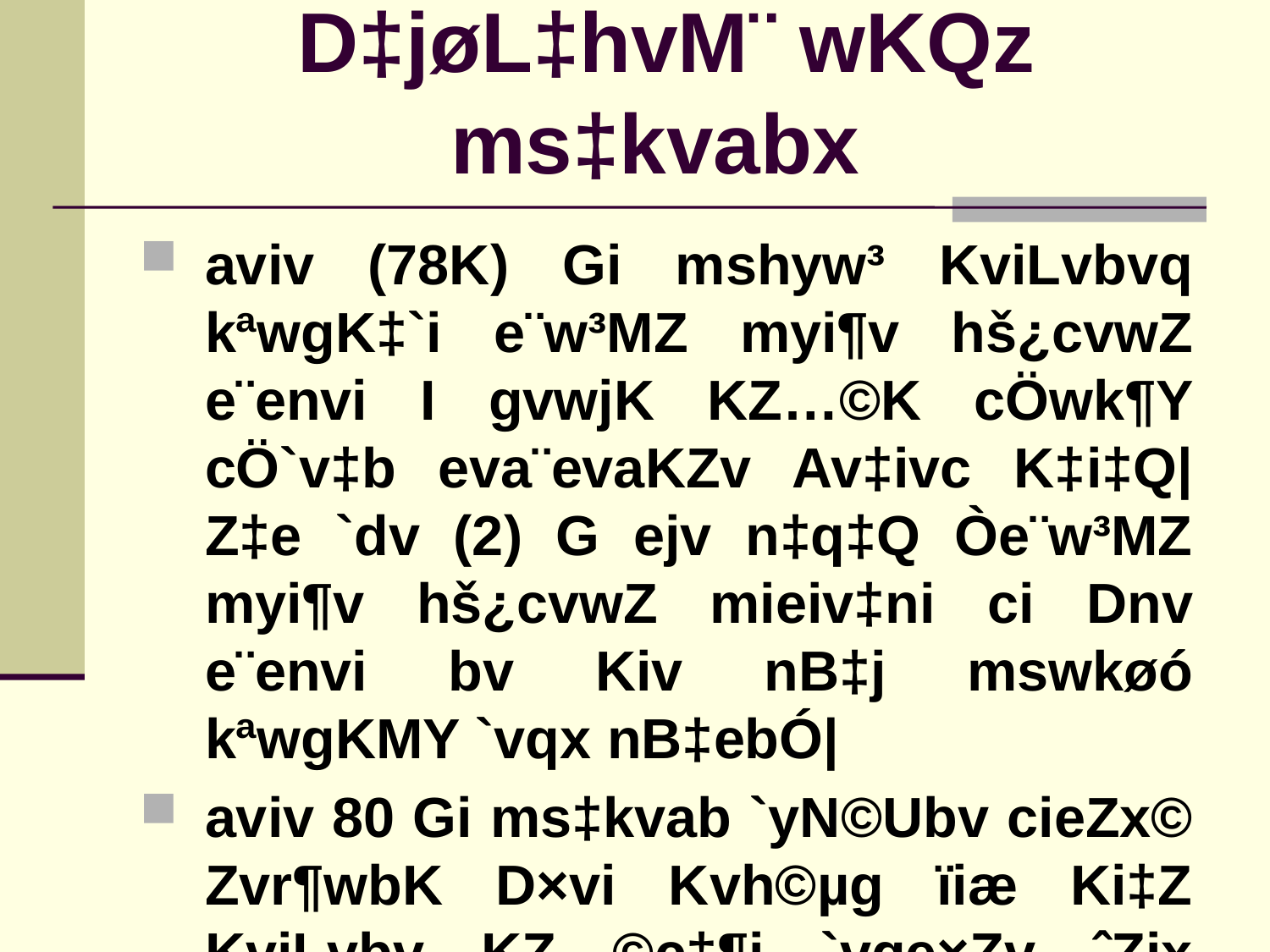

D‡jøL‡hvM¨ wKQz ms‡kvabx
aviv (78K) Gi mshyw³ KviLvbvq kªwgK‡`i e¨w³MZ myi¶v hš¿cvwZ e¨envi I gvwjK KZ…©K cÖwk¶Y cÖ`v‡b eva¨evaKZv Av‡ivc K‡i‡Q| Z‡e `dv (2) G ejv n‡q‡Q Òe¨w³MZ myi¶v hš¿cvwZ mieiv‡ni ci Dnv e¨envi bv Kiv nB‡j mswkøó kªwgKMY `vqx nB‡ebÓ|
aviv 80 Gi ms‡kvab `yN©Ubv cieZx© Zvr¶wbK D×vi Kvh©µg ïiæ Ki‡Z KviLvbv KZ…©c‡¶i `vqe×Zv ˆZix K‡i‡Q|